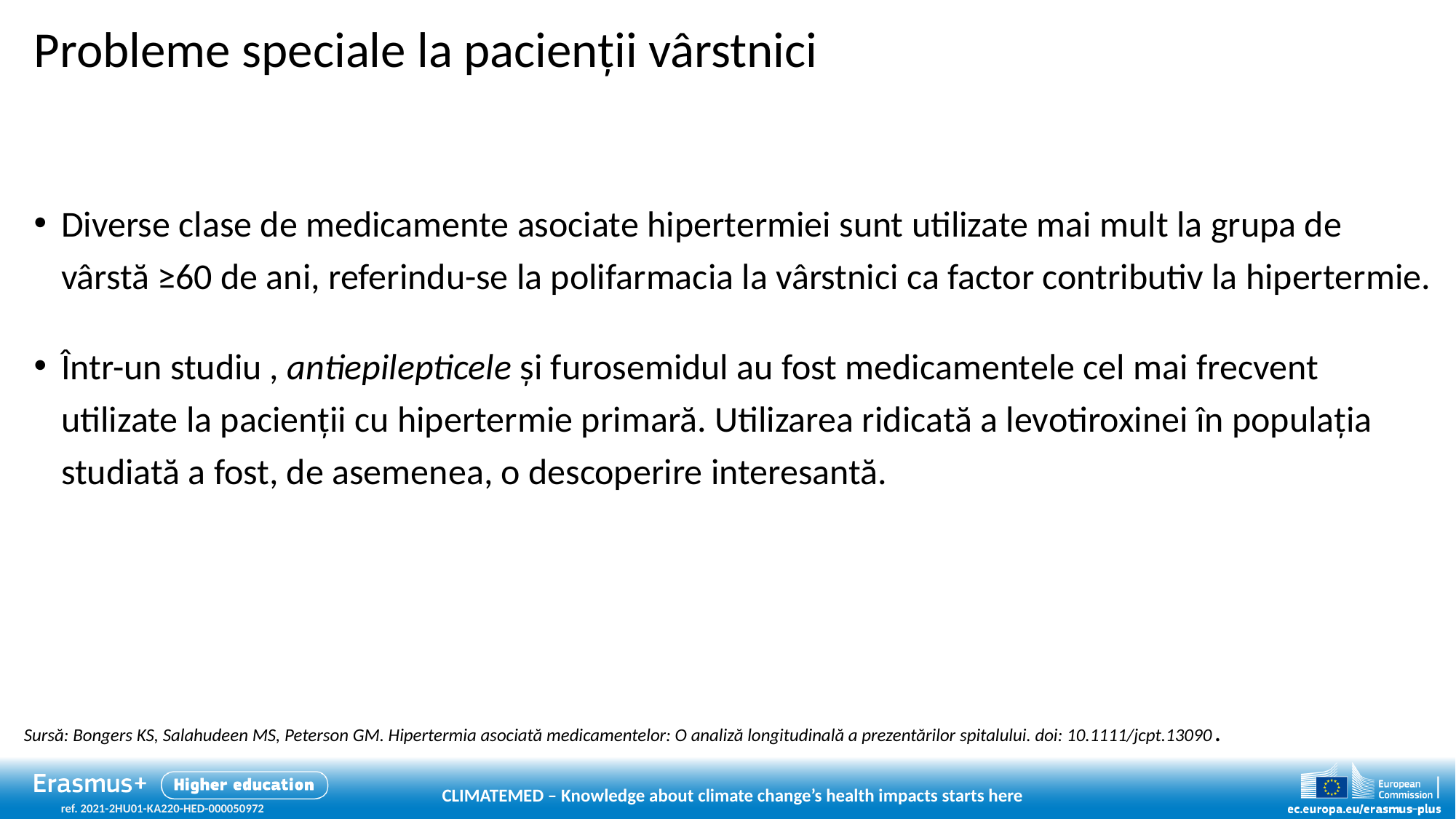

# Probleme speciale la pacienții vârstnici
Diverse clase de medicamente asociate hipertermiei sunt utilizate mai mult la grupa de vârstă ≥60 de ani, referindu-se la polifarmacia la vârstnici ca factor contributiv la hipertermie.
Într-un studiu , antiepilepticele și furosemidul au fost medicamentele cel mai frecvent utilizate la pacienții cu hipertermie primară. Utilizarea ridicată a levotiroxinei în populația studiată a fost, de asemenea, o descoperire interesantă.
Sursă: Bongers KS, Salahudeen MS, Peterson GM. Hipertermia asociată medicamentelor: O analiză longitudinală a prezentărilor spitalului. doi: 10.1111/jcpt.13090.